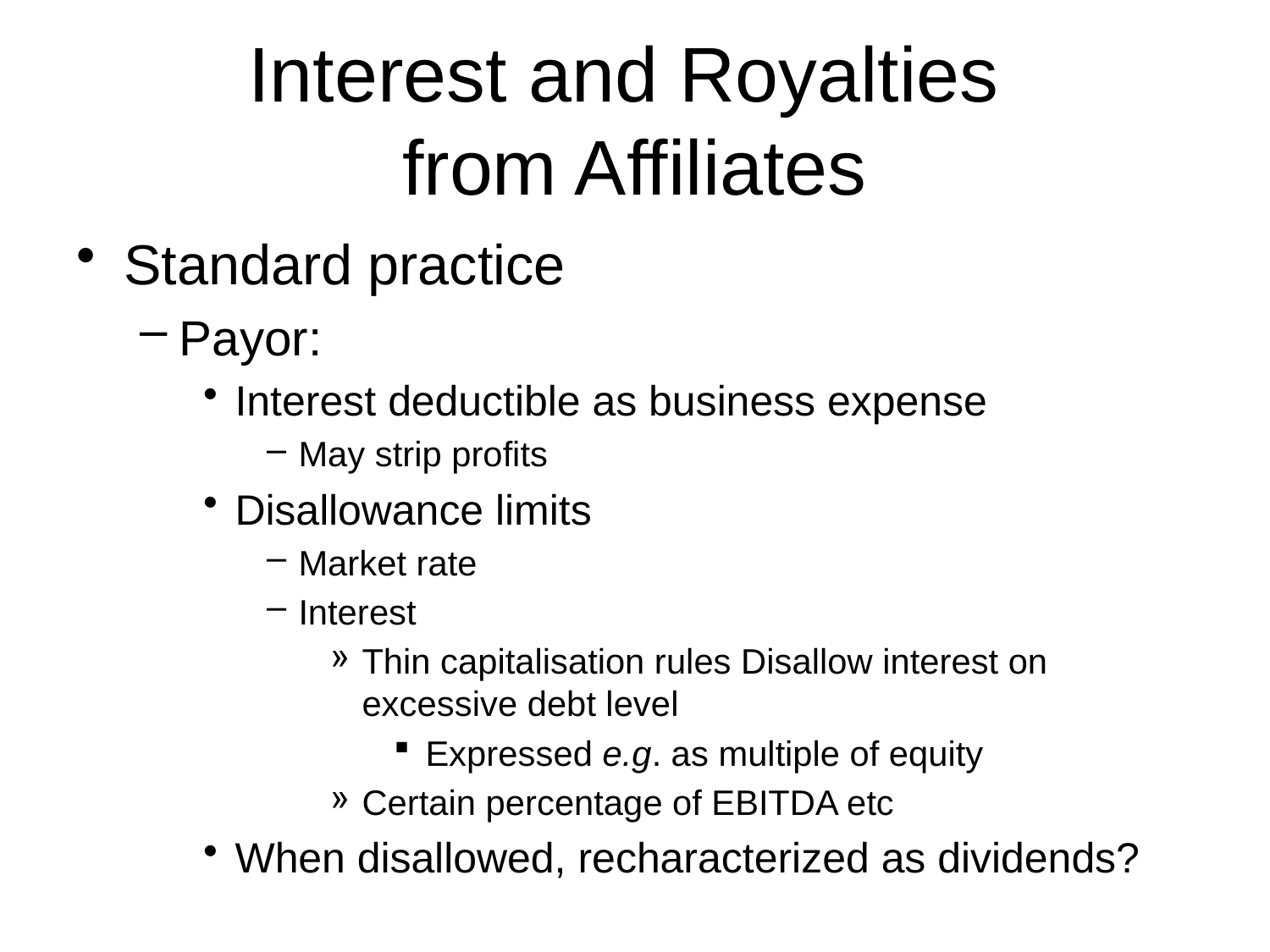

# Interest and Royalties from Affiliates
Standard practice
Payor:
Interest deductible as business expense
May strip profits
Disallowance limits
Market rate
Interest
Thin capitalisation rules Disallow interest on excessive debt level
Expressed e.g. as multiple of equity
Certain percentage of EBITDA etc
When disallowed, recharacterized as dividends?